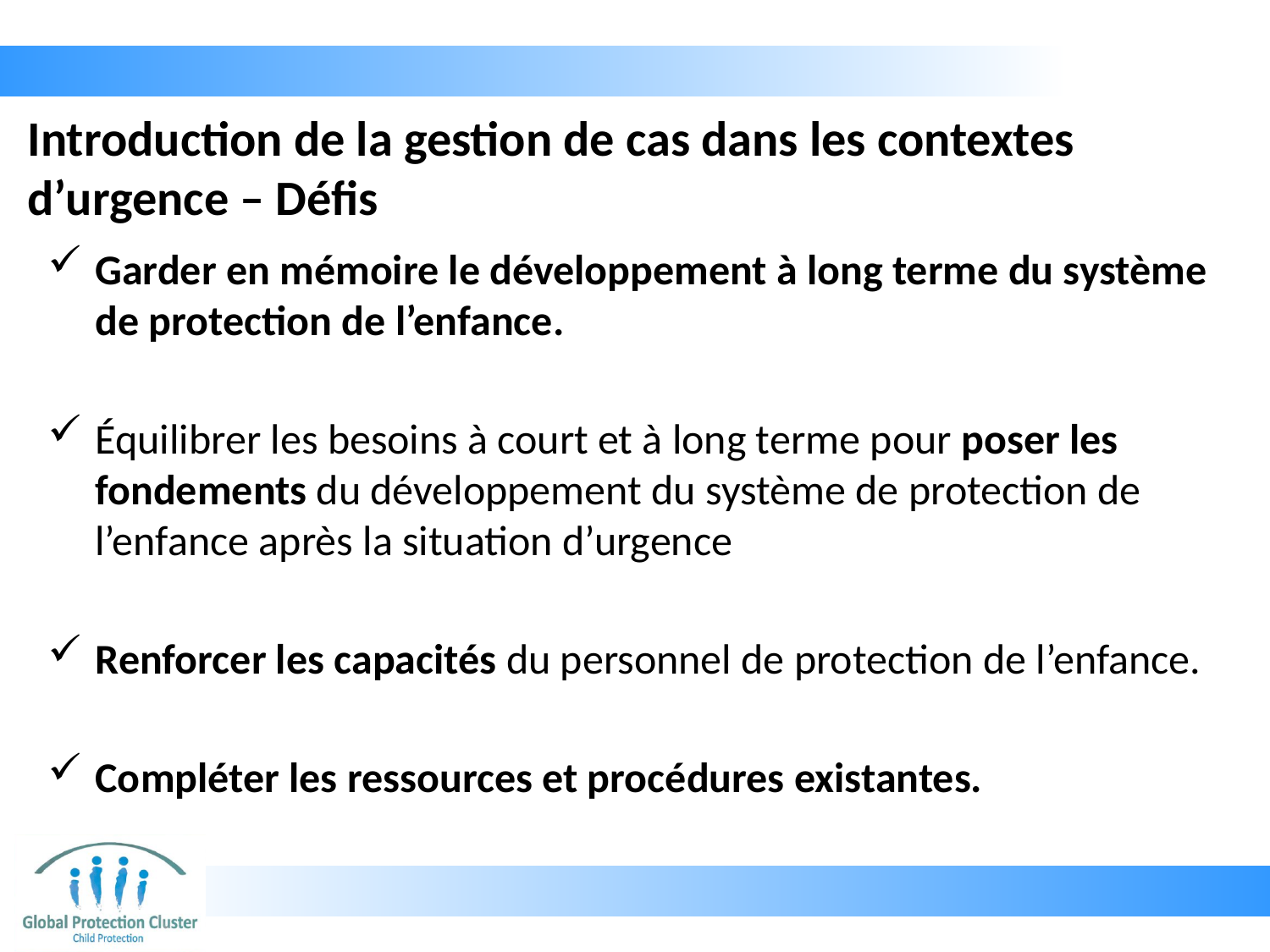

# Introduction de la gestion de cas dans les contextes d’urgence – Défis
Garder en mémoire le développement à long terme du système de protection de l’enfance.

Équilibrer les besoins à court et à long terme pour poser les fondements du développement du système de protection de l’enfance après la situation d’urgence

Renforcer les capacités du personnel de protection de l’enfance.

Compléter les ressources et procédures existantes.